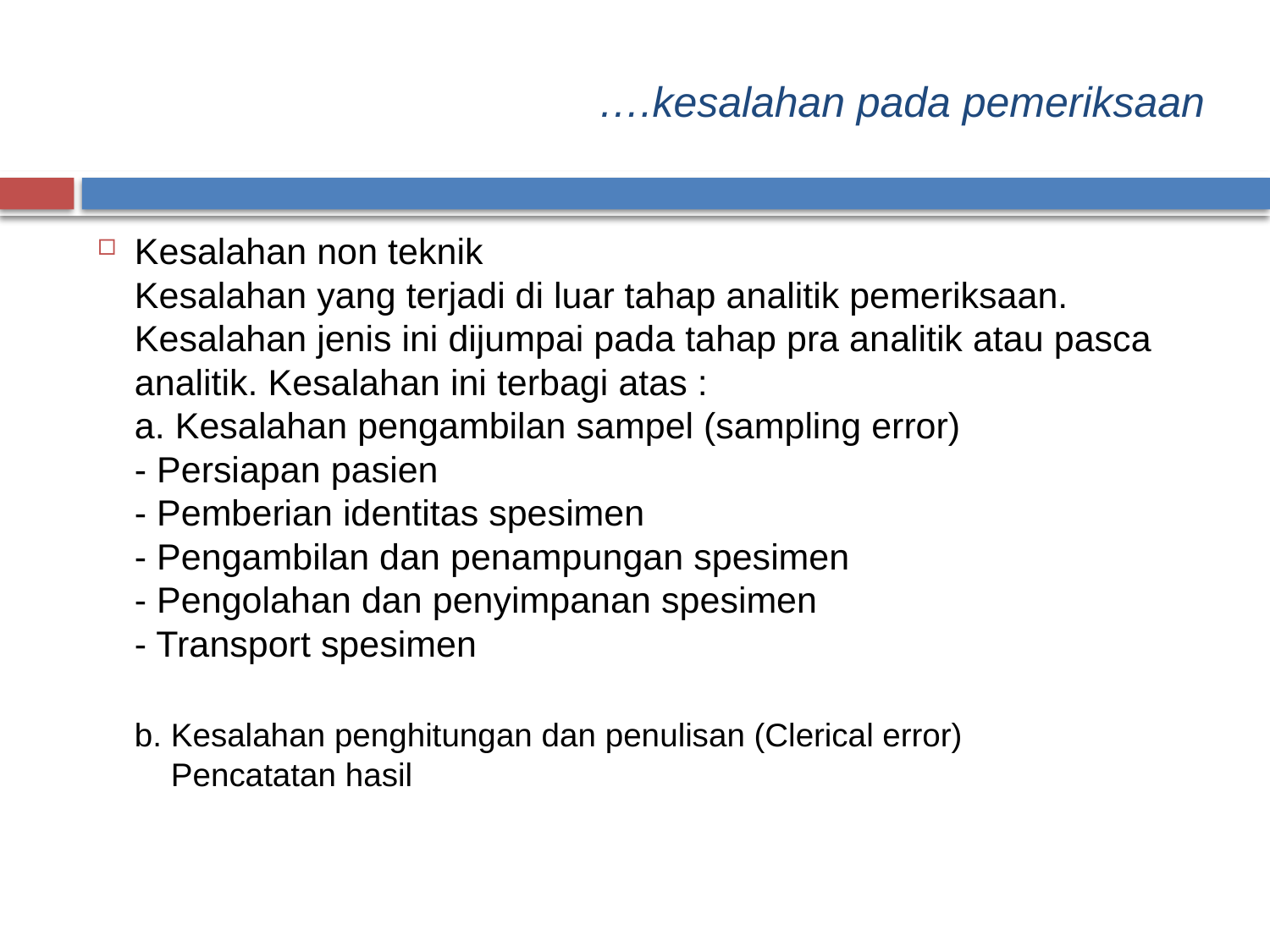

# ….kesalahan pada pemeriksaan
Kesalahan non teknik
Kesalahan yang terjadi di luar tahap analitik pemeriksaan. Kesalahan jenis ini dijumpai pada tahap pra analitik atau pasca analitik. Kesalahan ini terbagi atas :
a. Kesalahan pengambilan sampel (sampling error)
- Persiapan pasien
- Pemberian identitas spesimen
- Pengambilan dan penampungan spesimen
- Pengolahan dan penyimpanan spesimen
- Transport spesimen
b. Kesalahan penghitungan dan penulisan (Clerical error)
    Pencatatan hasil